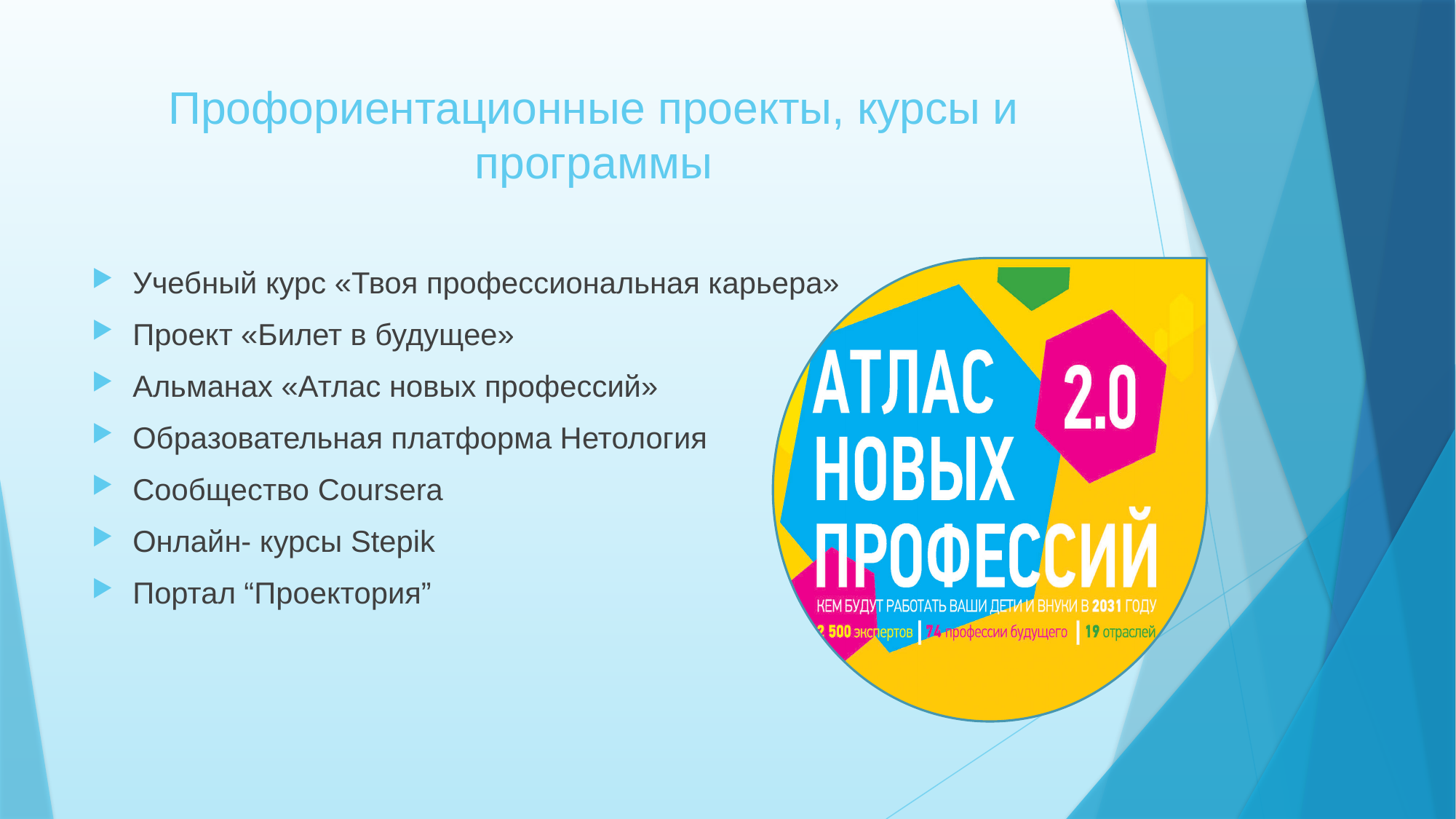

# Профориентационные проекты, курсы и программы
Учебный курс «Твоя профессиональная карьера»
Проект «Билет в будущее»
Альманах «Атлас новых профессий»
Образовательная платформа Нетология
Сообщество Coursera
Онлайн- курсы Stepik
Портал “Проектория”